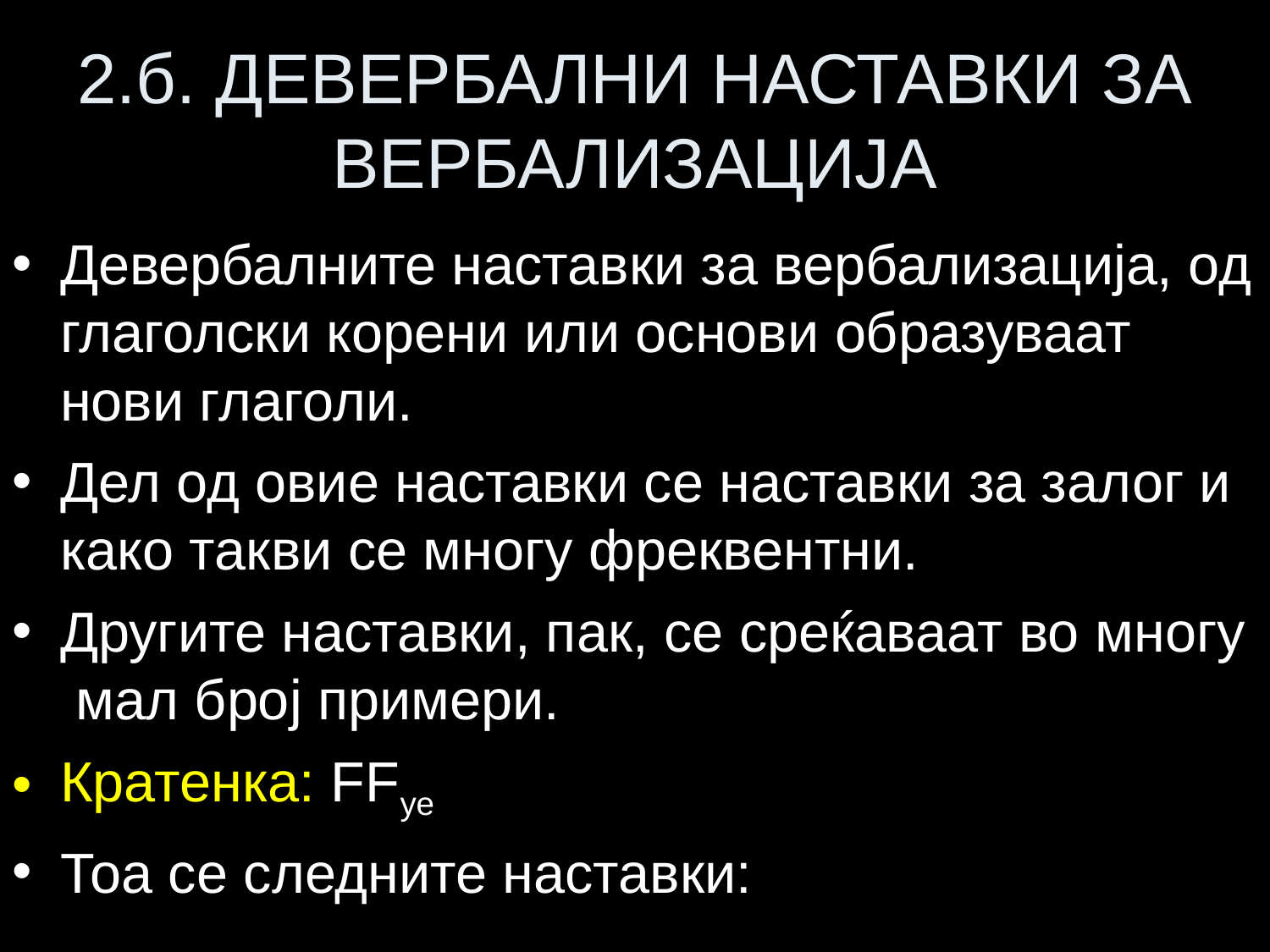

# 2.б. ДЕВЕРБАЛНИ НАСТАВКИ ЗА ВЕРБАЛИЗАЦИЈА
Девербалните наставки за вербализација, од глаголски корени или основи образуваат нови глаголи.
Дел од овие наставки се наставки за залог и како такви се многу фреквентни.
Другите наставки, пак, се среќаваат во многу  мал број примери.
Кратенка: FFye
Тоа се следните наставки: